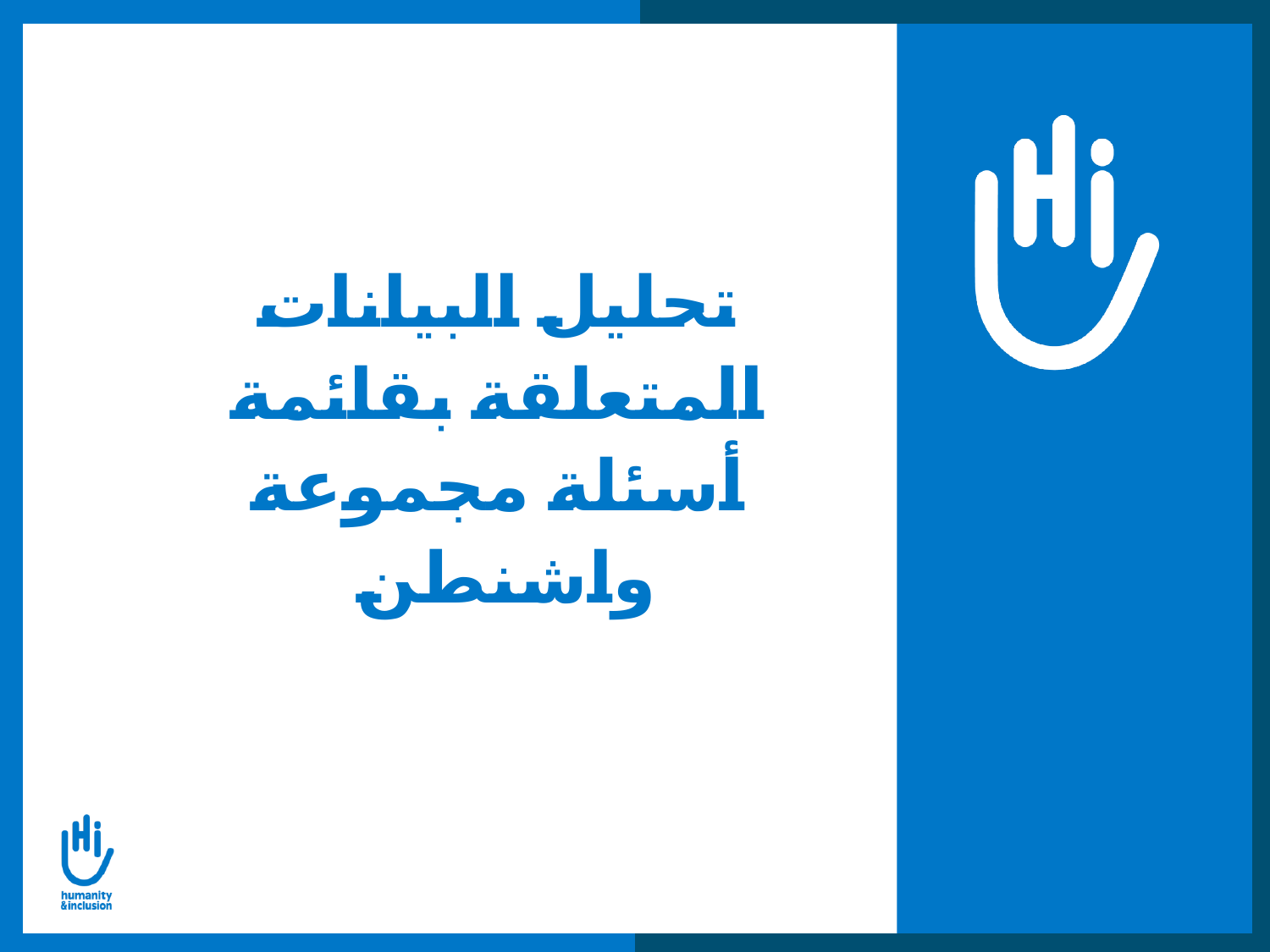

تحليل البيانات المتعلقة بقائمة أسئلة مجموعة واشنطن